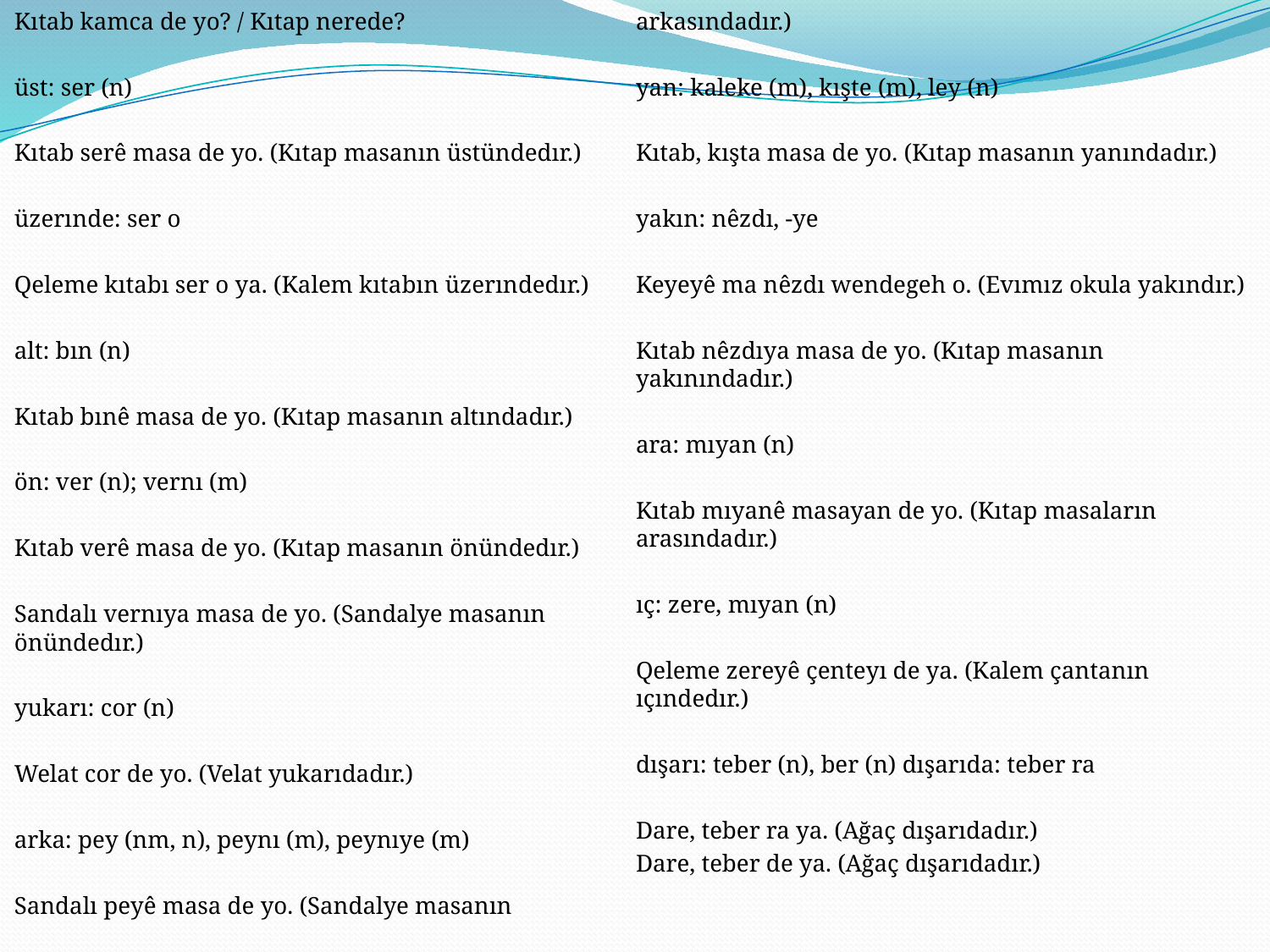

Kıtab kamca de yo? / Kıtap nerede?

üst: ser (n)

Kıtab serê masa de yo. (Kıtap masanın üstündedır.)

üzerınde: ser o

Qeleme kıtabı ser o ya. (Kalem kıtabın üzerındedır.)

alt: bın (n)

Kıtab bınê masa de yo. (Kıtap masanın altındadır.)

ön: ver (n); vernı (m)

Kıtab verê masa de yo. (Kıtap masanın önündedır.)

Sandalı vernıya masa de yo. (Sandalye masanın önündedır.)

yukarı: cor (n)

Welat cor de yo. (Velat yukarıdadır.)

arka: pey (nm, n), peynı (m), peynıye (m)

Sandalı peyê masa de yo. (Sandalye masanın arkasındadır.)

yan: kaleke (m), kışte (m), ley (n)

Kıtab, kışta masa de yo. (Kıtap masanın yanındadır.)

yakın: nêzdı, -ye

Keyeyê ma nêzdı wendegeh o. (Evımız okula yakındır.)

Kıtab nêzdıya masa de yo. (Kıtap masanın yakınındadır.)

ara: mıyan (n)

Kıtab mıyanê masayan de yo. (Kıtap masaların arasındadır.)

ıç: zere, mıyan (n)

Qeleme zereyê çenteyı de ya. (Kalem çantanın ıçındedır.)

dışarı: teber (n), ber (n) dışarıda: teber ra

Dare, teber ra ya. (Ağaç dışarıdadır.)
Dare, teber de ya. (Ağaç dışarıdadır.)